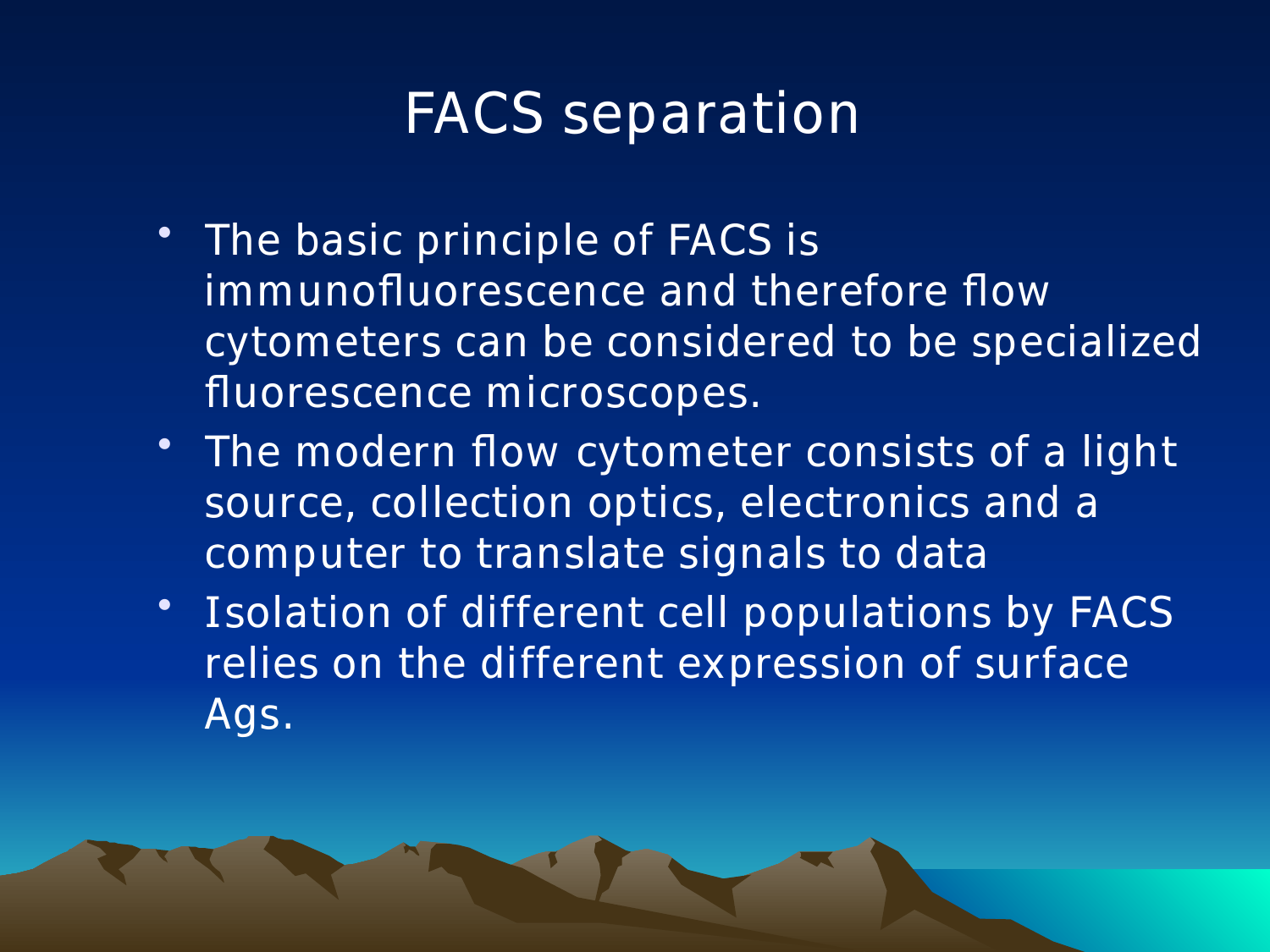

# FACS separation
The basic principle of FACS is immunofluorescence and therefore flow cytometers can be considered to be specialized fluorescence microscopes.
The modern flow cytometer consists of a light source, collection optics, electronics and a computer to translate signals to data
Isolation of different cell populations by FACS relies on the different expression of surface Ags.